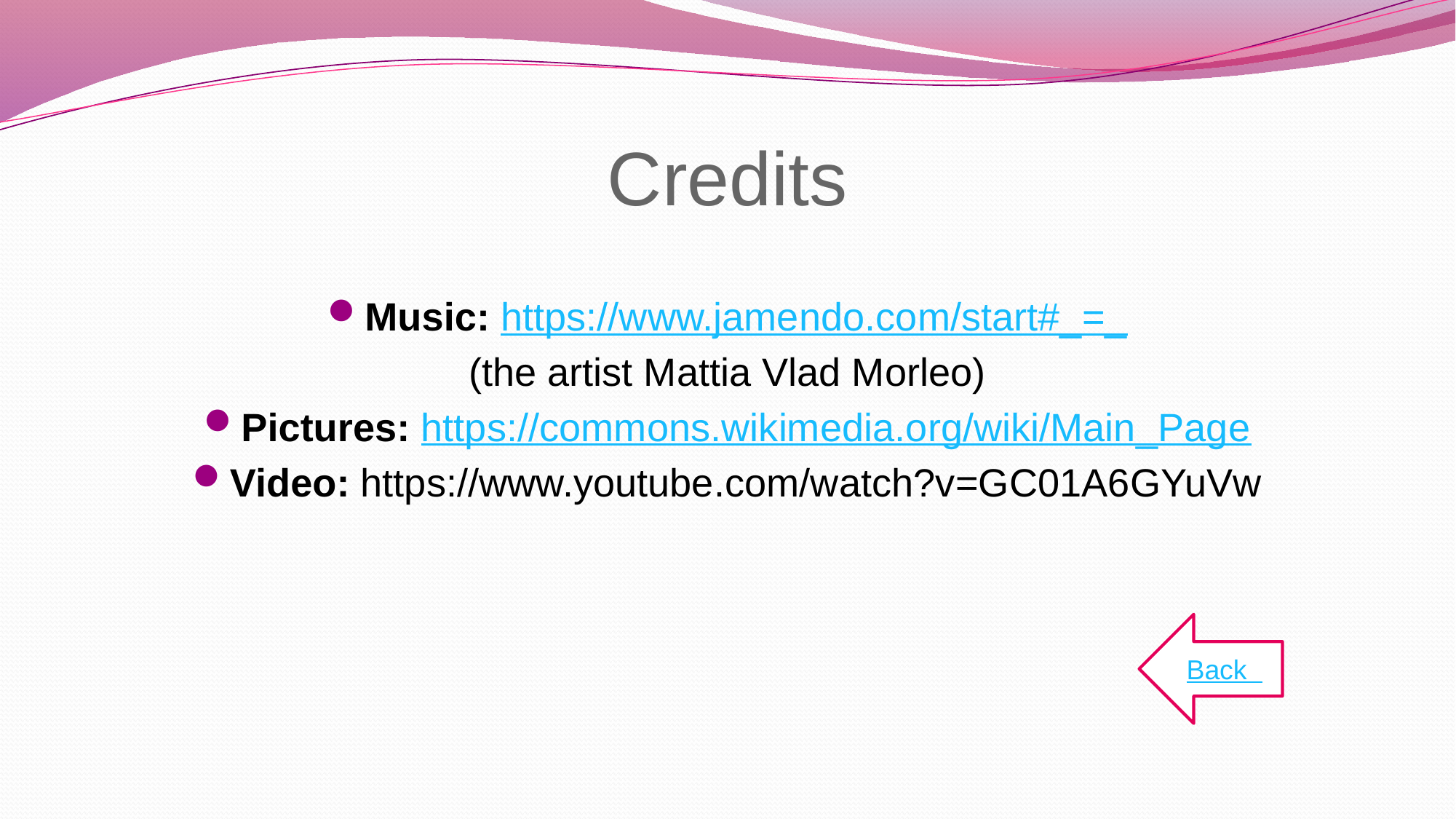

# Credits

Music: https://www.jamendo.com/start#_=_
(the artist Mattia Vlad Morleo)
Pictures: https://commons.wikimedia.org/wiki/Main_Page
Video: https://www.youtube.com/watch?v=GC01A6GYuVw
Back